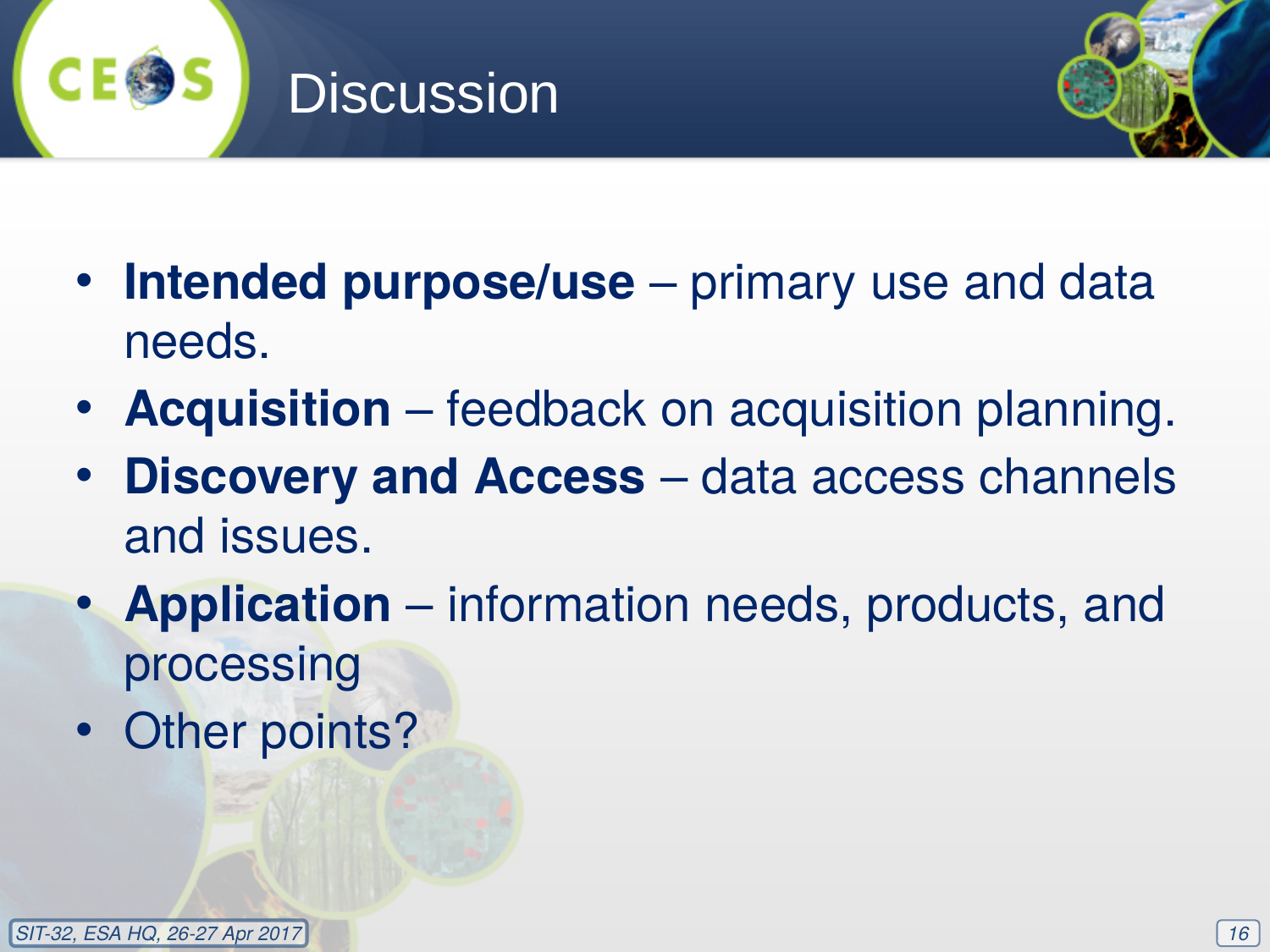

Discussion
Intended purpose/use – primary use and data needs.
Acquisition – feedback on acquisition planning.
Discovery and Access – data access channels and issues.
Application – information needs, products, and processing
Other points?
16